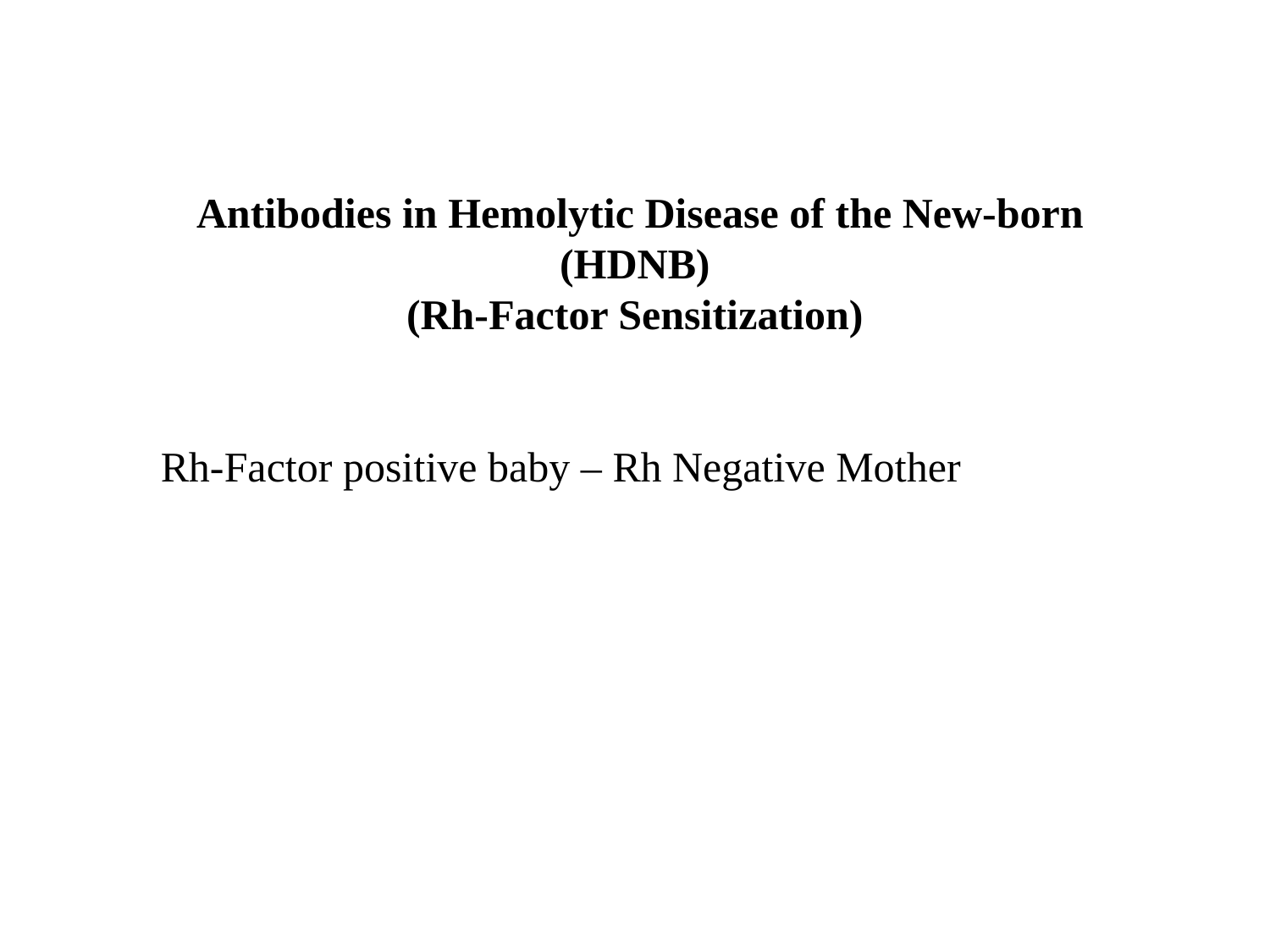

Antibodies in Hemolytic Disease of the New-born (HDNB)
(Rh-Factor Sensitization)

Rh-Factor positive baby – Rh Negative Mother